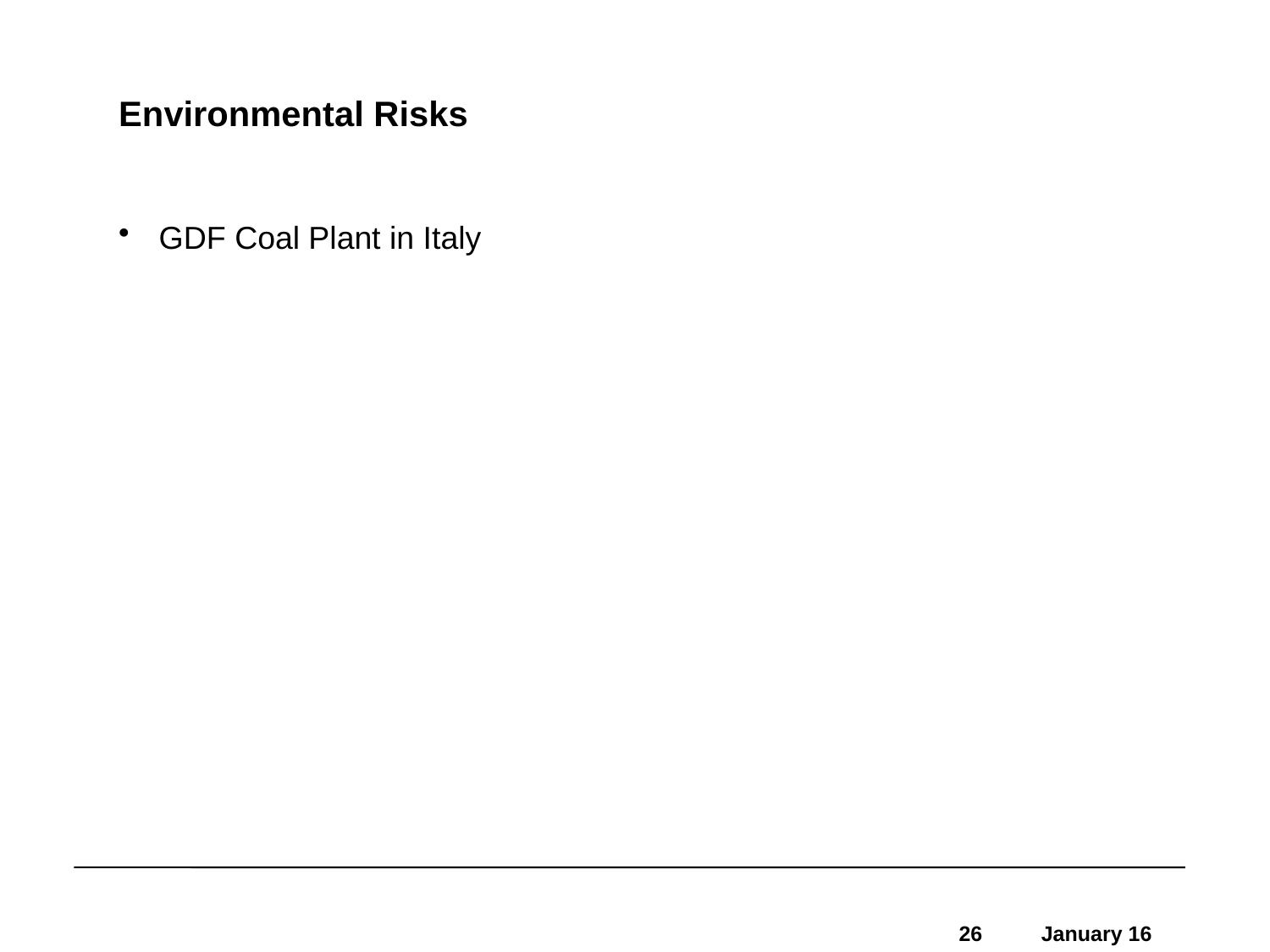

# Environmental Risks
GDF Coal Plant in Italy